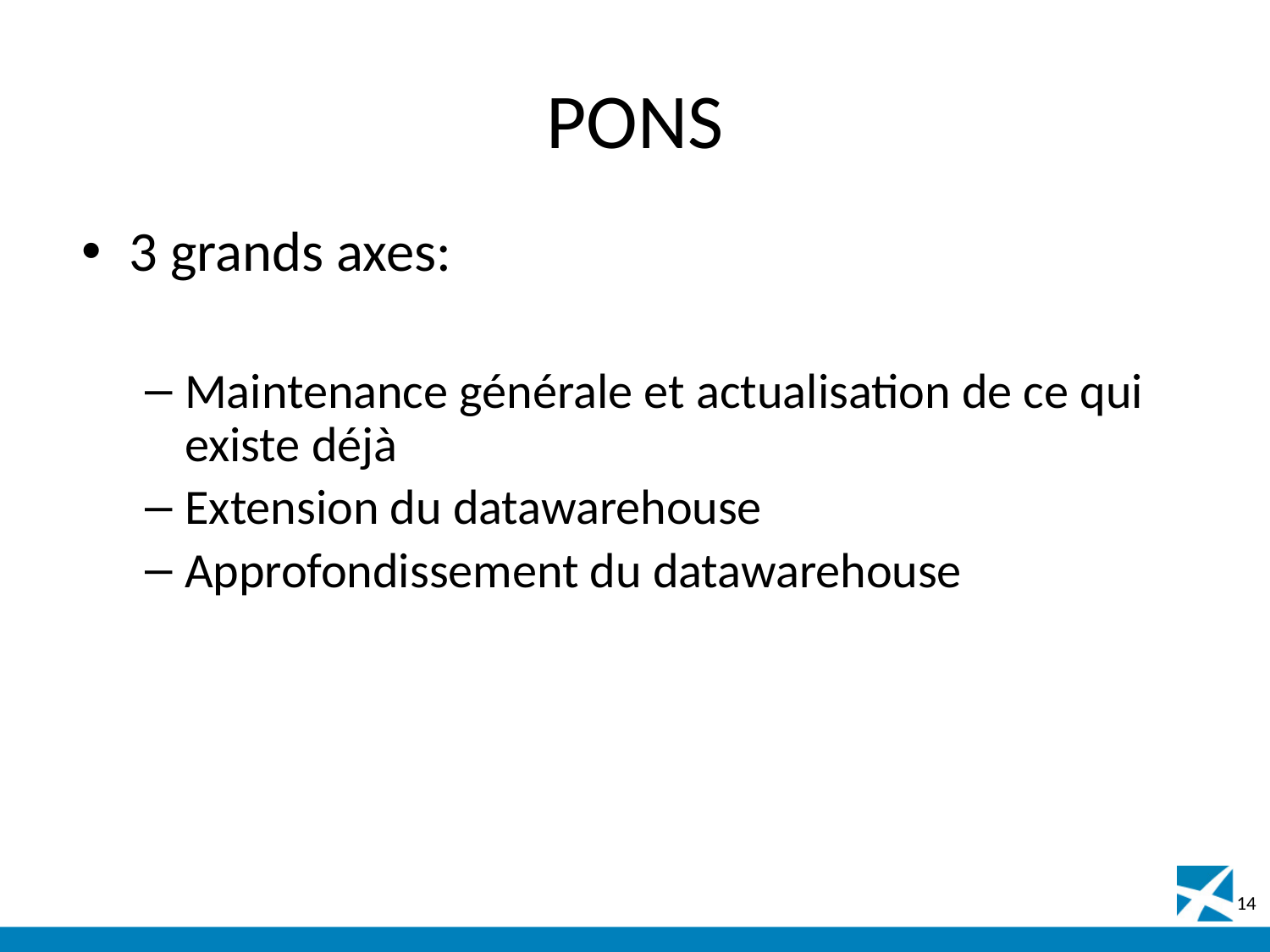

# PONS
3 grands axes:

Maintenance générale et actualisation de ce qui existe déjà
Extension du datawarehouse
Approfondissement du datawarehouse